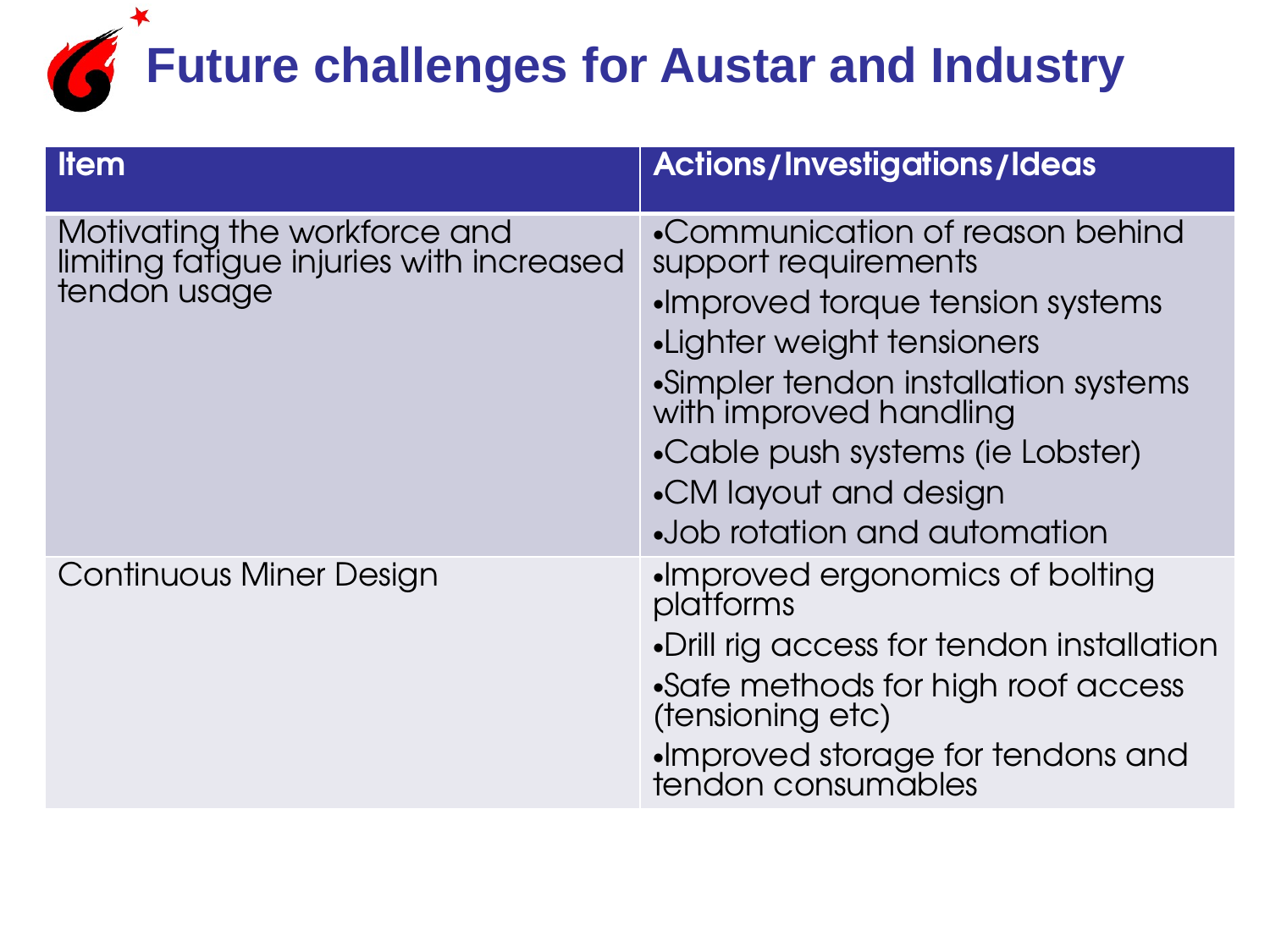

# Future challenges for Austar and Industry
| Item | Actions/Investigations/Ideas |
| --- | --- |
| Motivating the workforce and limiting fatigue injuries with increased tendon usage | Communication of reason behind support requirements Improved torque tension systems Lighter weight tensioners Simpler tendon installation systems with improved handling Cable push systems (ie Lobster) CM layout and design Job rotation and automation |
| Continuous Miner Design | Improved ergonomics of bolting platforms Drill rig access for tendon installation Safe methods for high roof access (tensioning etc) Improved storage for tendons and tendon consumables |